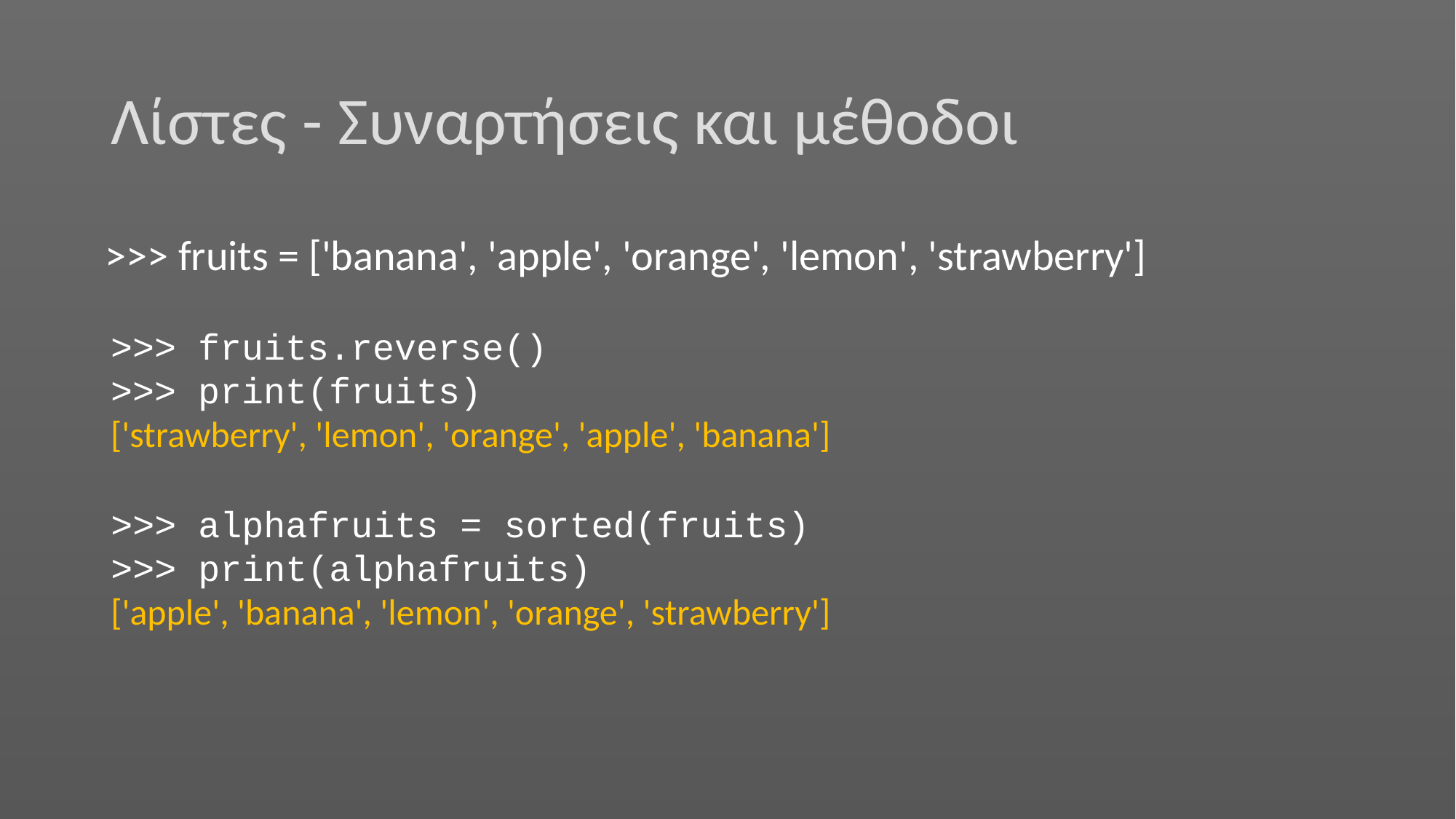

# Λίστες - Συναρτήσεις και μέθοδοι
>>> fruits = ['banana', 'apple', 'orange', 'lemon', 'strawberry']
>>> fruits.reverse()
>>> print(fruits)
['strawberry', 'lemon', 'orange', 'apple', 'banana']
>>> alphafruits = sorted(fruits)
>>> print(alphafruits)
['apple', 'banana', 'lemon', 'orange', 'strawberry']